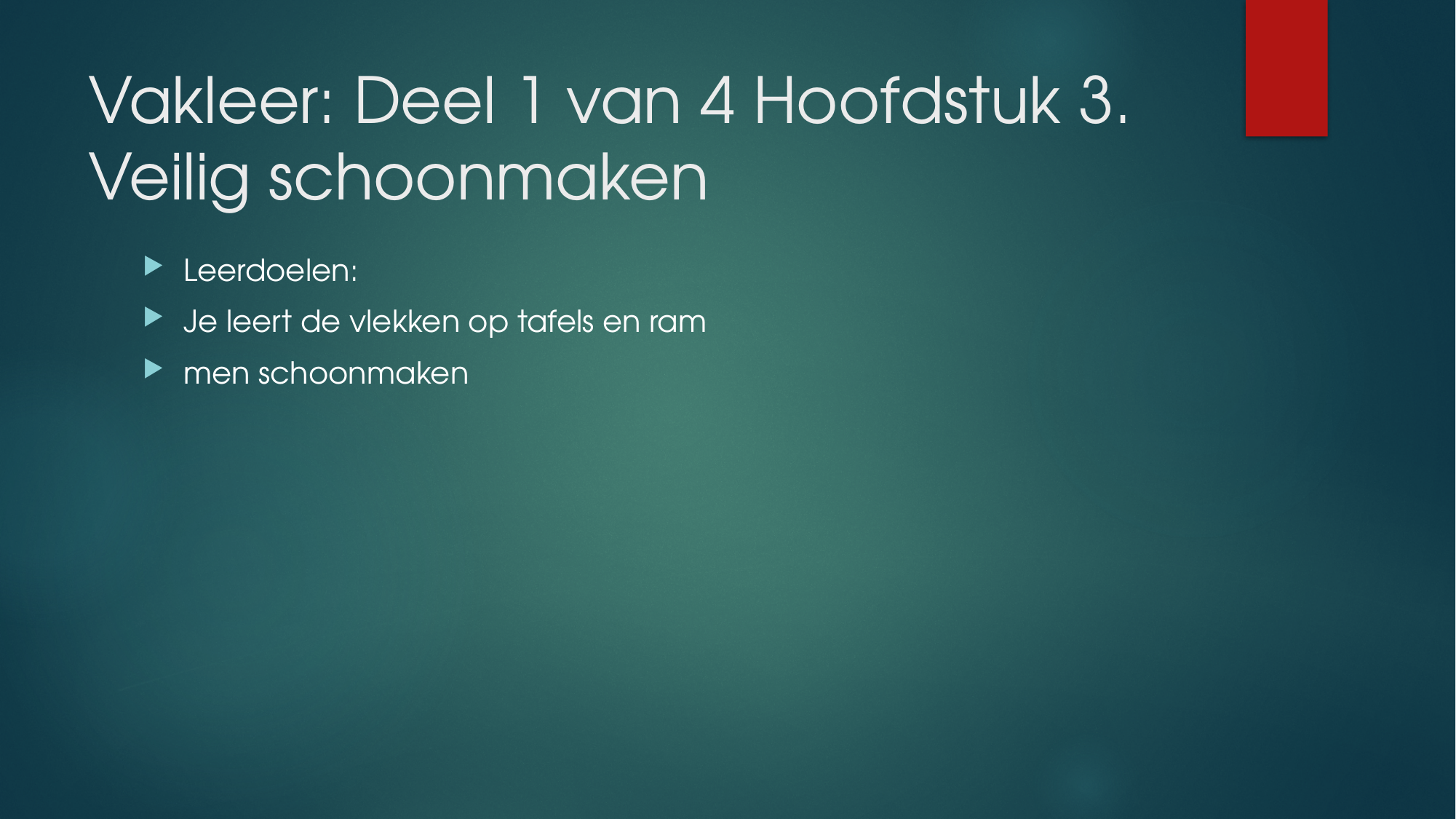

# Vakleer: Deel 1 van 4 Hoofdstuk 3. Veilig schoonmaken
Leerdoelen:
Je leert de vlekken op tafels en ram
men schoonmaken